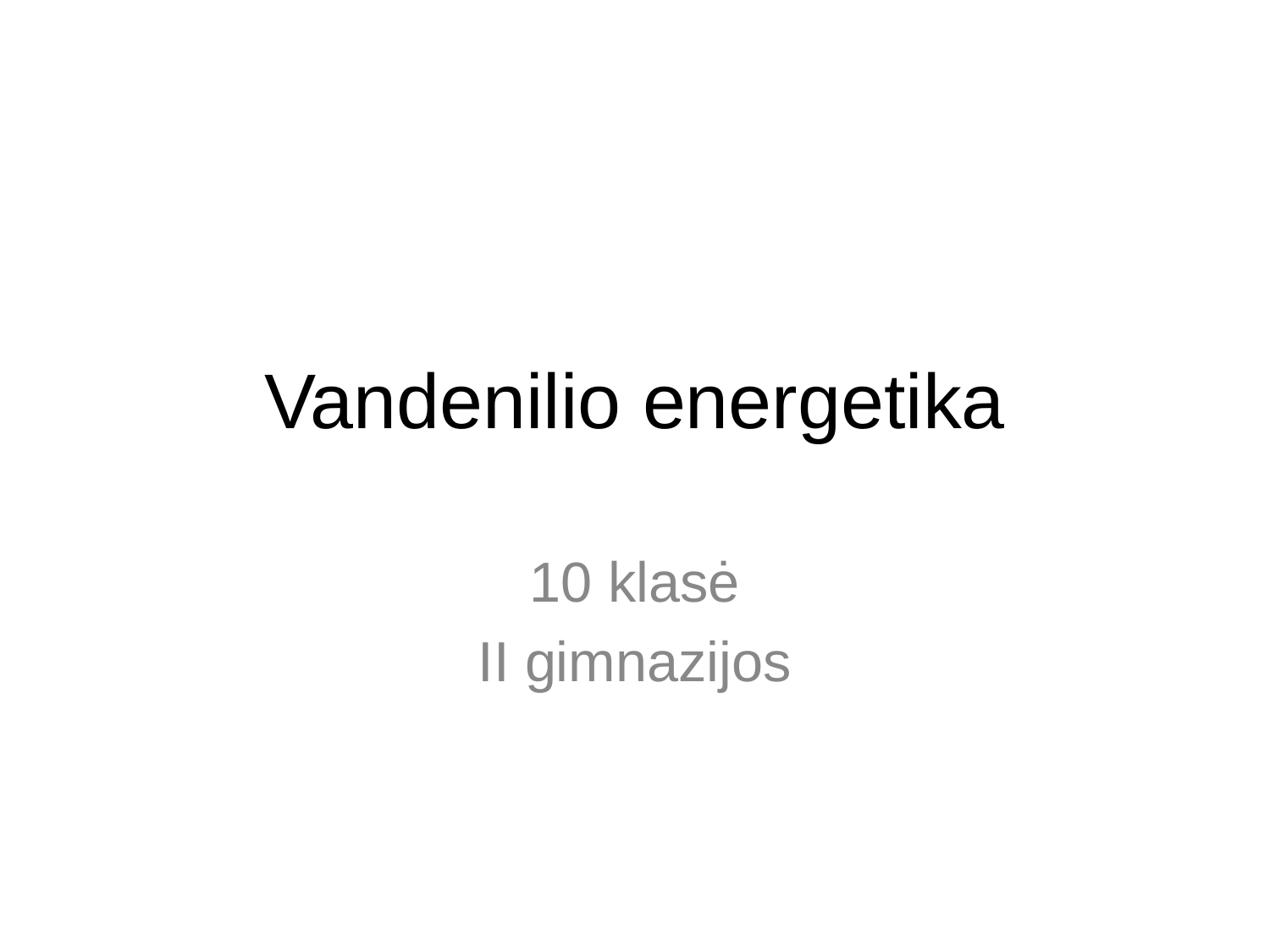

# Vandenilio energetika
10 klasė
II gimnazijos